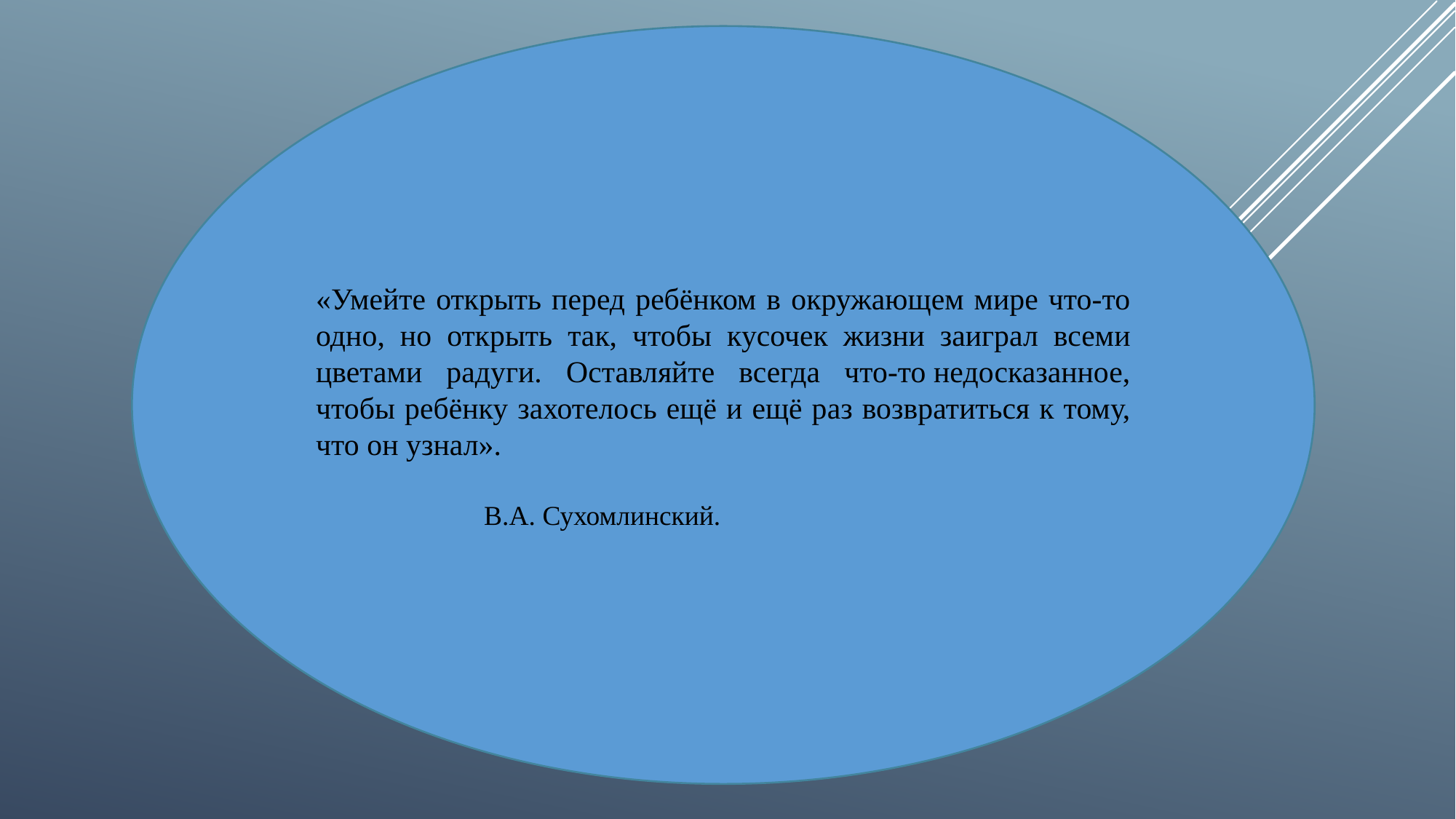

«Умейте открыть перед ребёнком в окружающем мире что-то одно, но открыть так, чтобы кусочек жизни заиграл всеми цветами радуги. Оставляйте всегда что-то недосказанное, чтобы ребёнку захотелось ещё и ещё раз возвратиться к тому, что он узнал».

                      В.А. Сухомлинский.